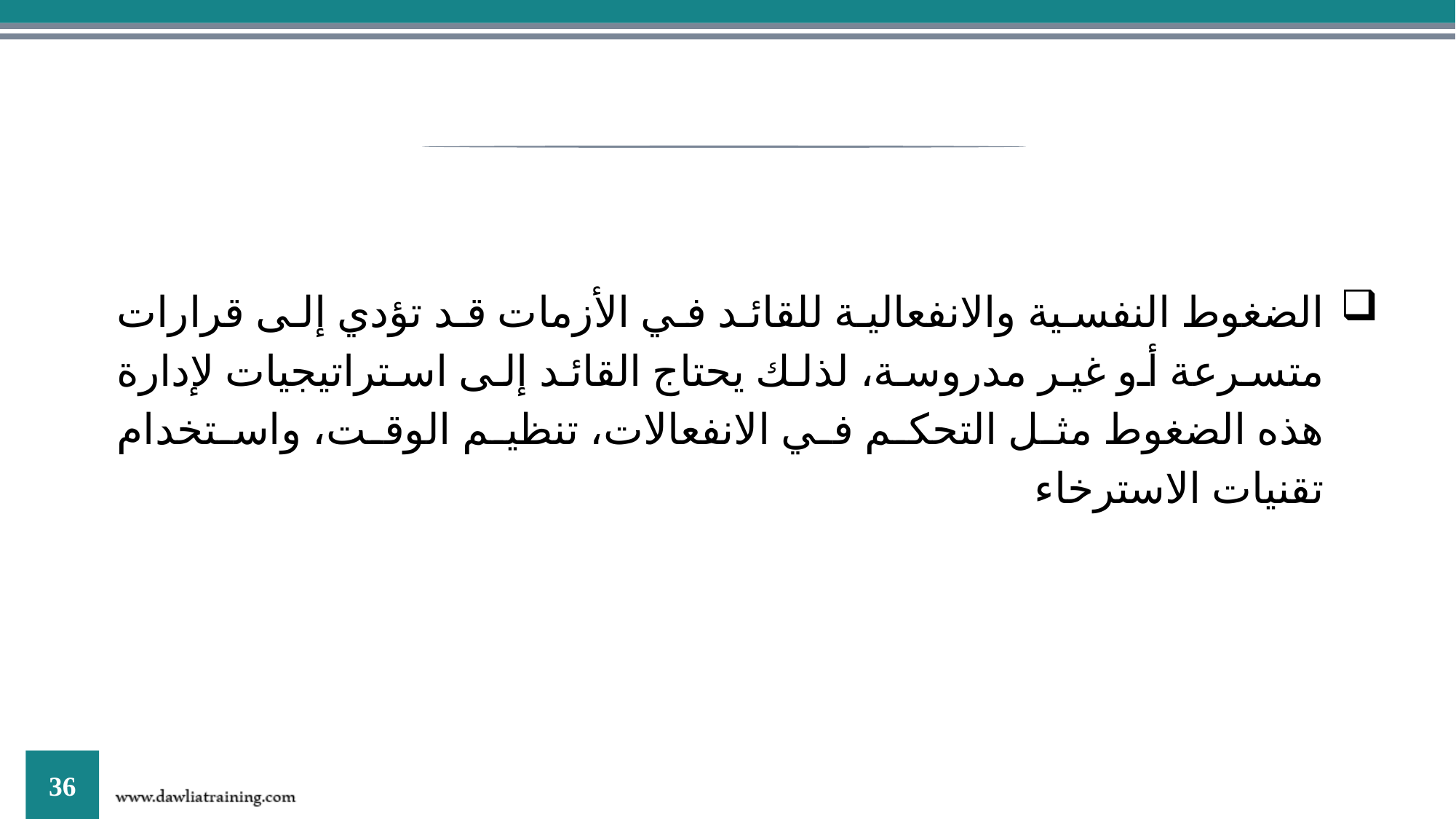

الضغوط النفسية والانفعالية للقائد في الأزمات قد تؤدي إلى قرارات متسرعة أو غير مدروسة، لذلك يحتاج القائد إلى استراتيجيات لإدارة هذه الضغوط مثل التحكم في الانفعالات، تنظيم الوقت، واستخدام تقنيات الاسترخاء